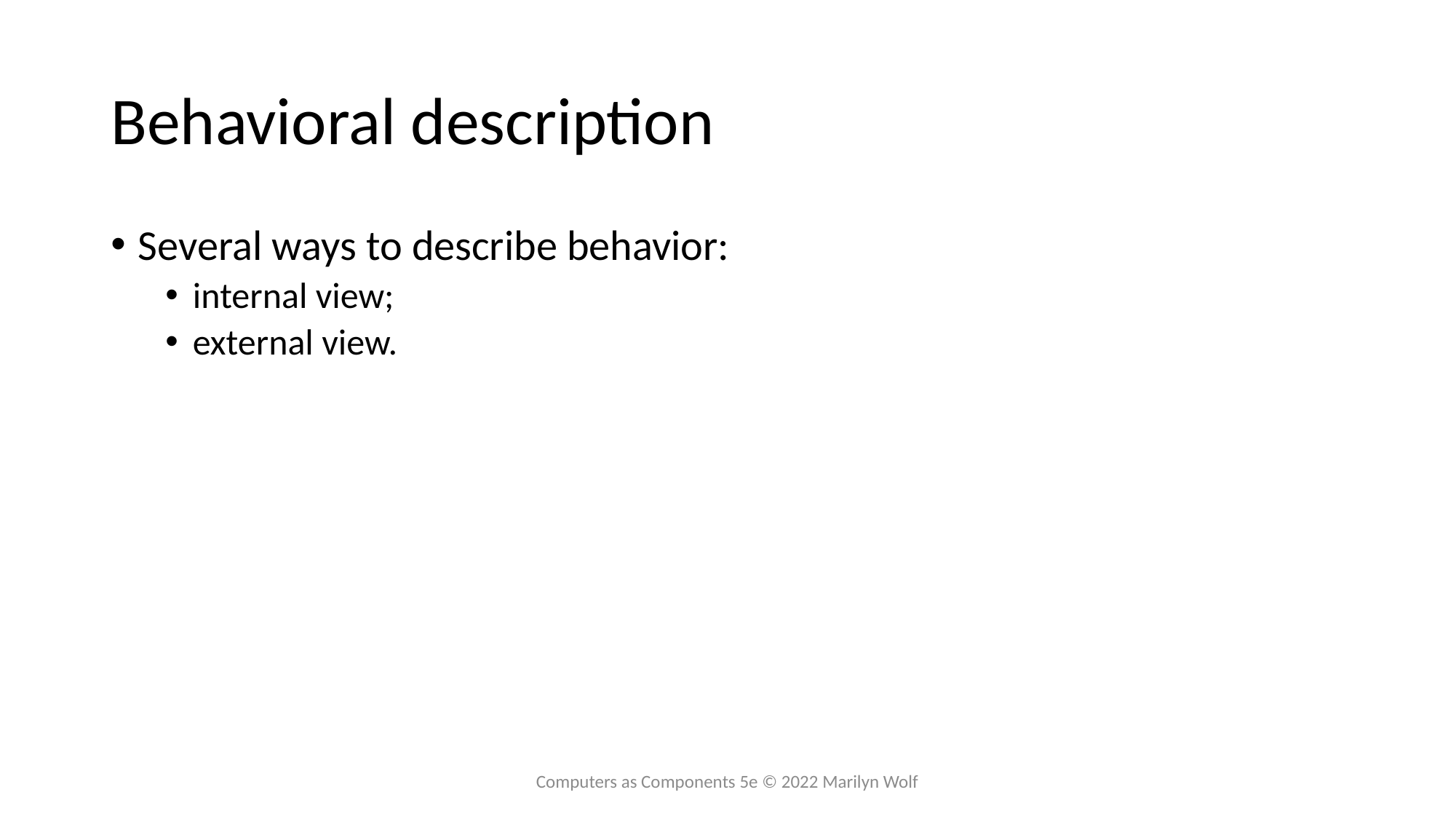

# Behavioral description
Several ways to describe behavior:
internal view;
external view.
Computers as Components 5e © 2022 Marilyn Wolf